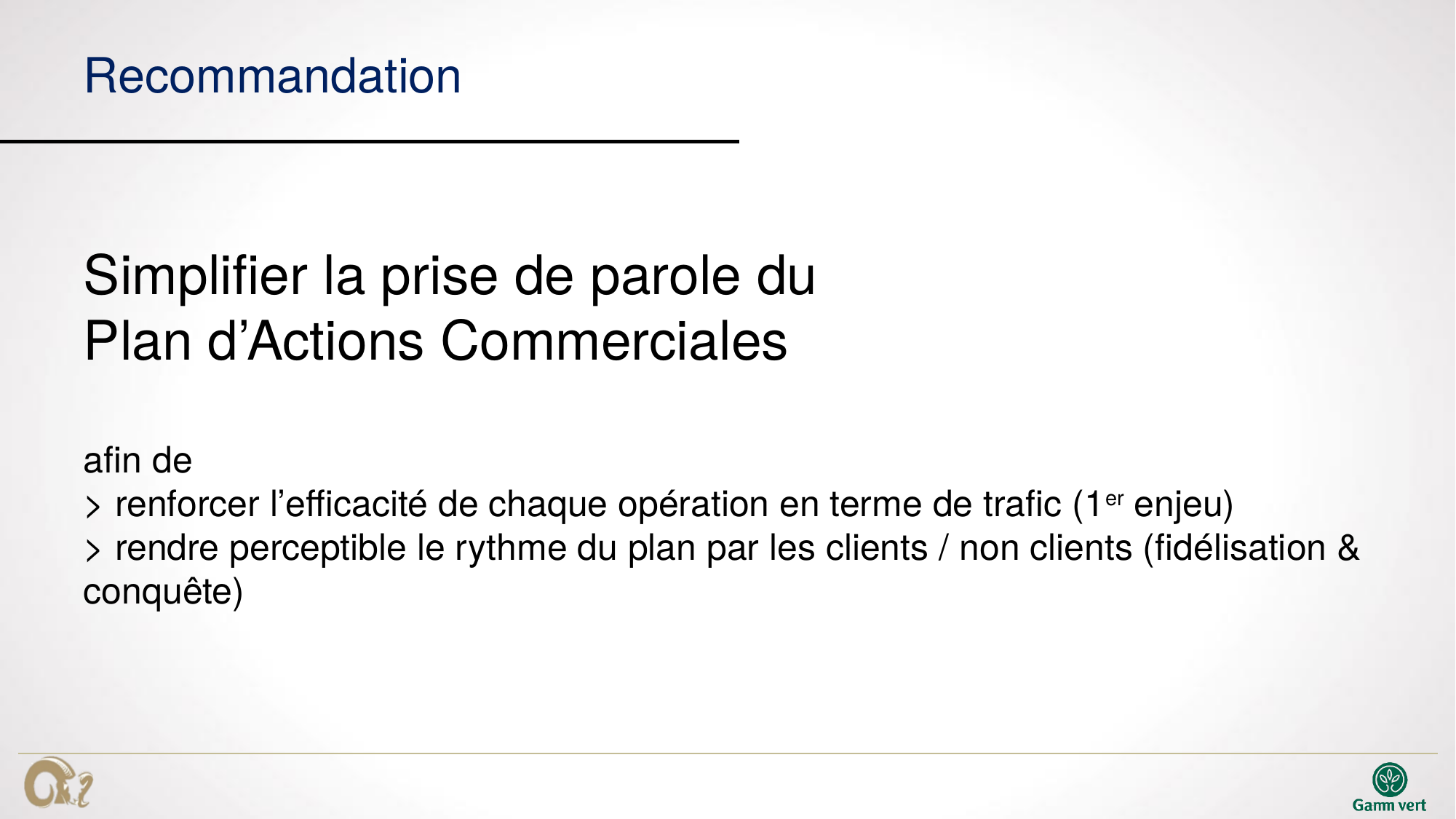

# Recommandation
Simplifier la prise de parole du
Plan d’Actions Commerciales
afin de
> renforcer l’efficacité de chaque opération en terme de trafic (1er enjeu)
> rendre perceptible le rythme du plan par les clients / non clients (fidélisation & conquête)